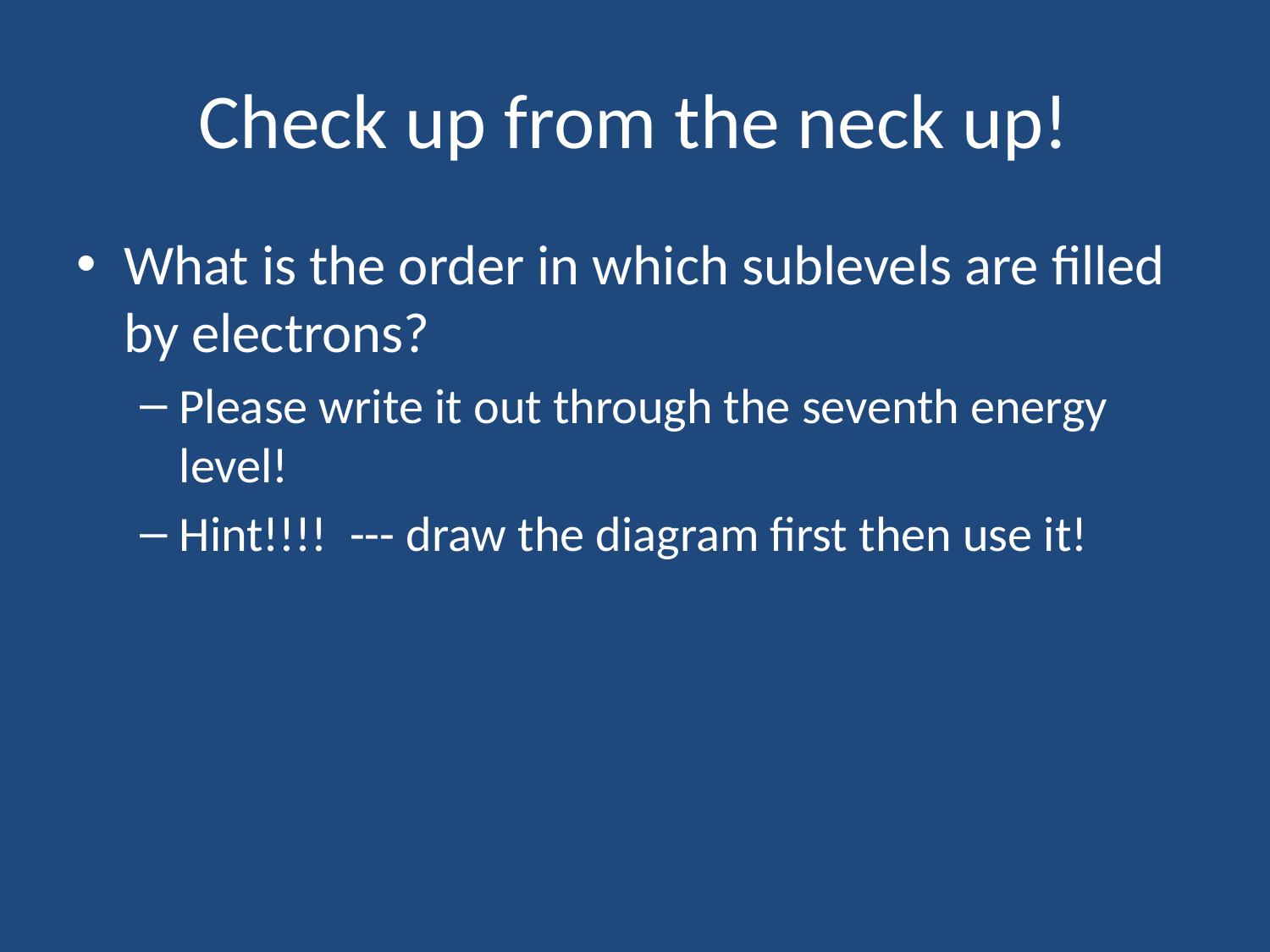

# Check up from the neck up!
What is the order in which sublevels are filled by electrons?
Please write it out through the seventh energy level!
Hint!!!!  --- draw the diagram first then use it!